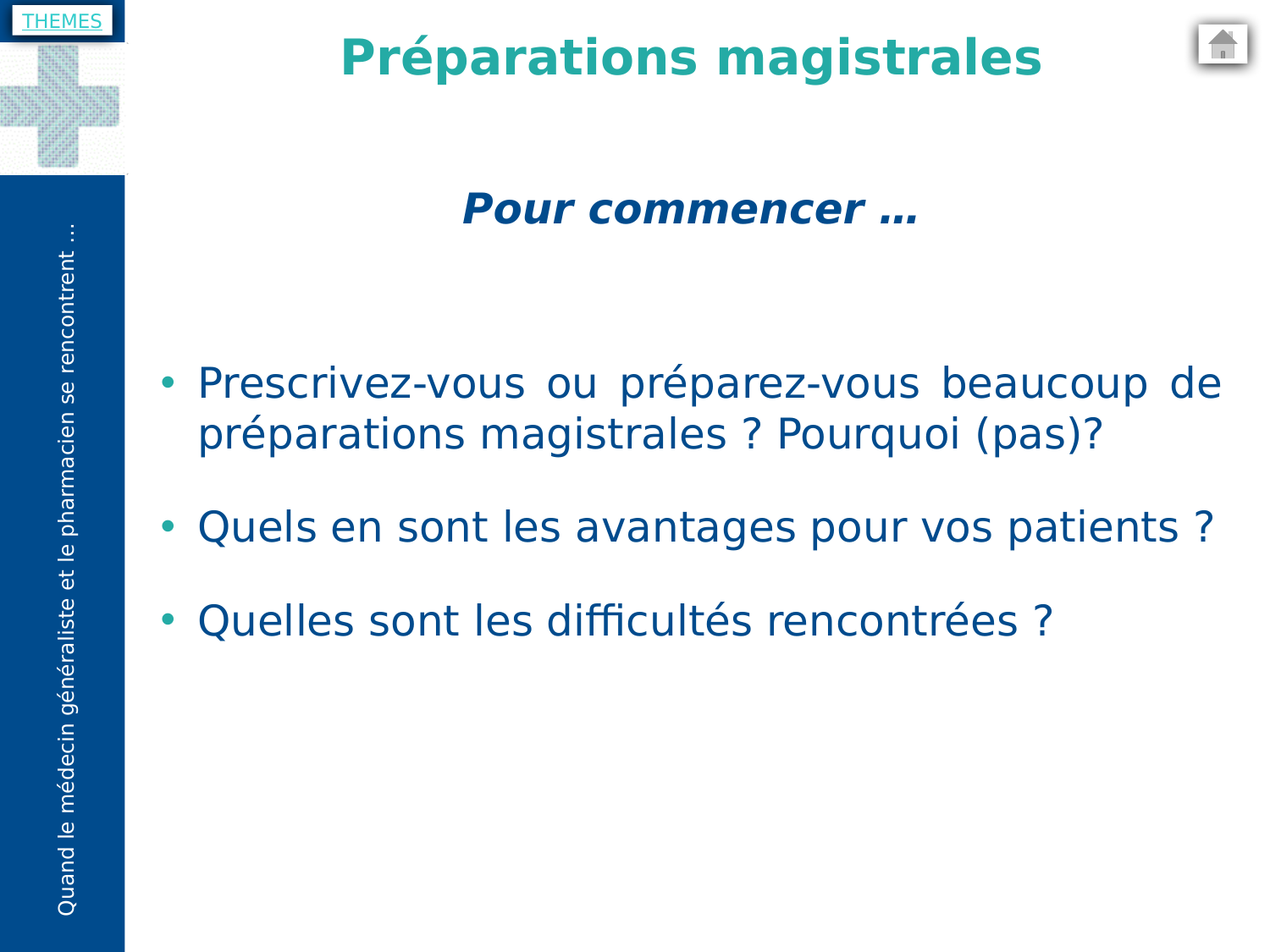

THEMES

Préparations magistrales
Pour commencer …

Prescrivez-vous ou préparez-vous beaucoup de préparations magistrales ? Pourquoi (pas)?
Quels en sont les avantages pour vos patients ?
Quelles sont les difficultés rencontrées ?